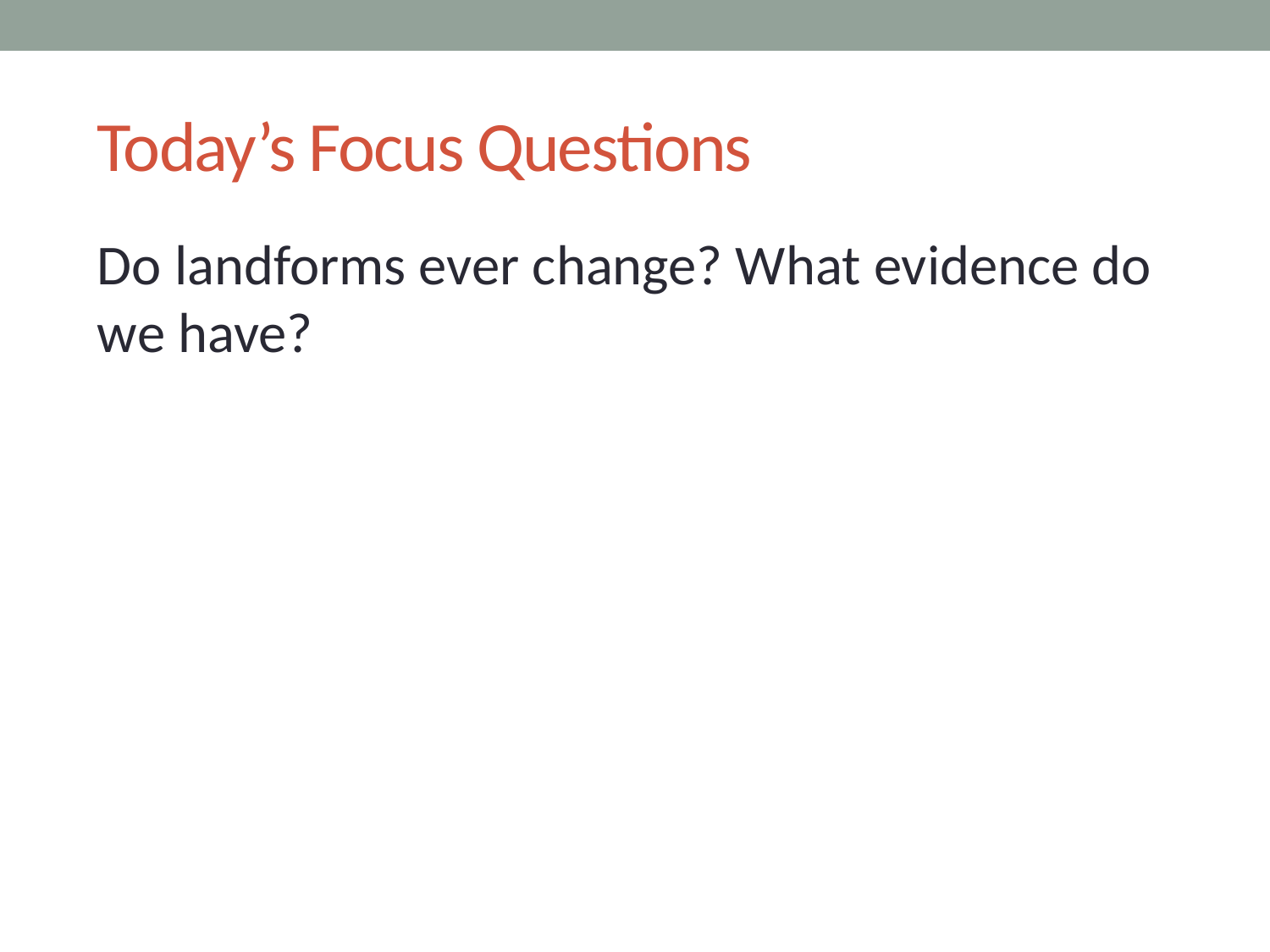

# Today’s Focus Questions
Do landforms ever change? What evidence do we have?